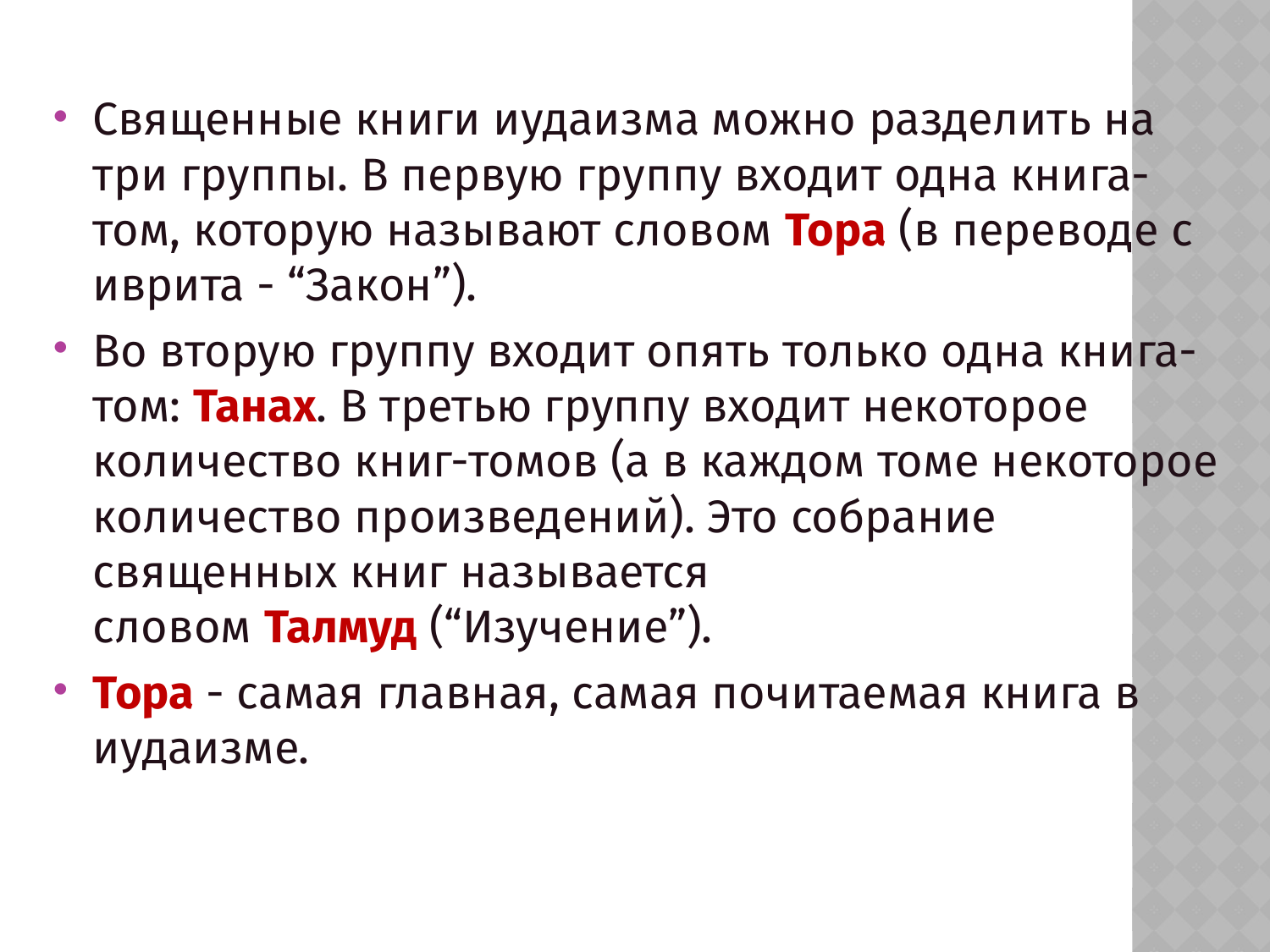

Священные книги иудаизма можно разделить на три группы. В первую группу входит одна книга-том, которую называют словом Тора (в переводе с иврита - “Закон”).
Во вторую группу входит опять только одна книга-том: Танах. В третью группу входит некоторое количество книг-томов (а в каждом томе некоторое количество произведений). Это собрание священных книг называется словом Талмуд (“Изучение”).
Тора - самая главная, самая почитаемая книга в иудаизме.